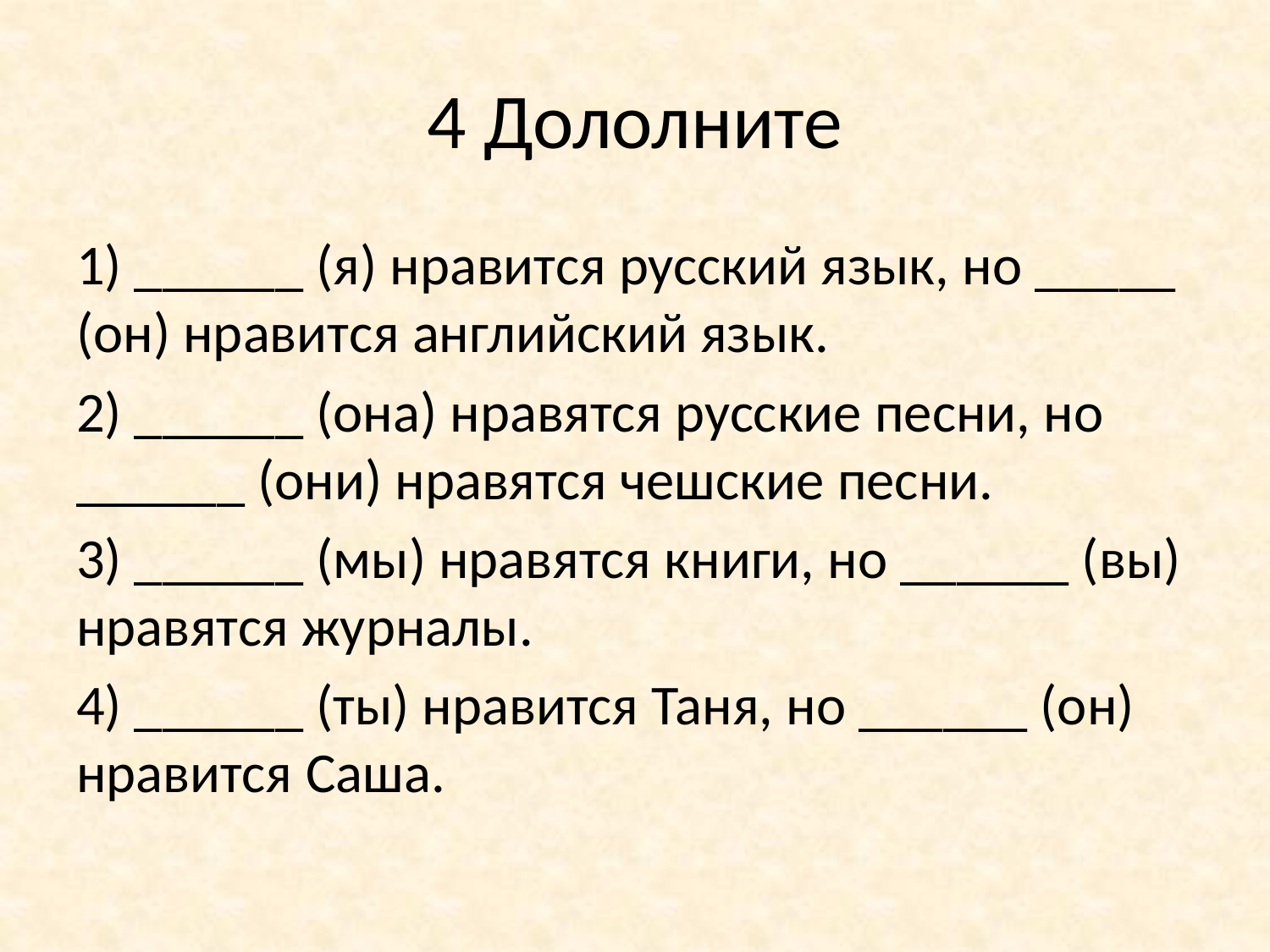

# 4 Дололните
1) ______ (я) нравится русский язык, но _____ (он) нравится английский язык.
2) ______ (она) нравятся русские песни, но ______ (они) нравятся чешские песни.
3) ______ (мы) нравятся книги, но ______ (вы) нравятся журналы.
4) ______ (ты) нравится Таня, но ______ (он) нравится Саша.